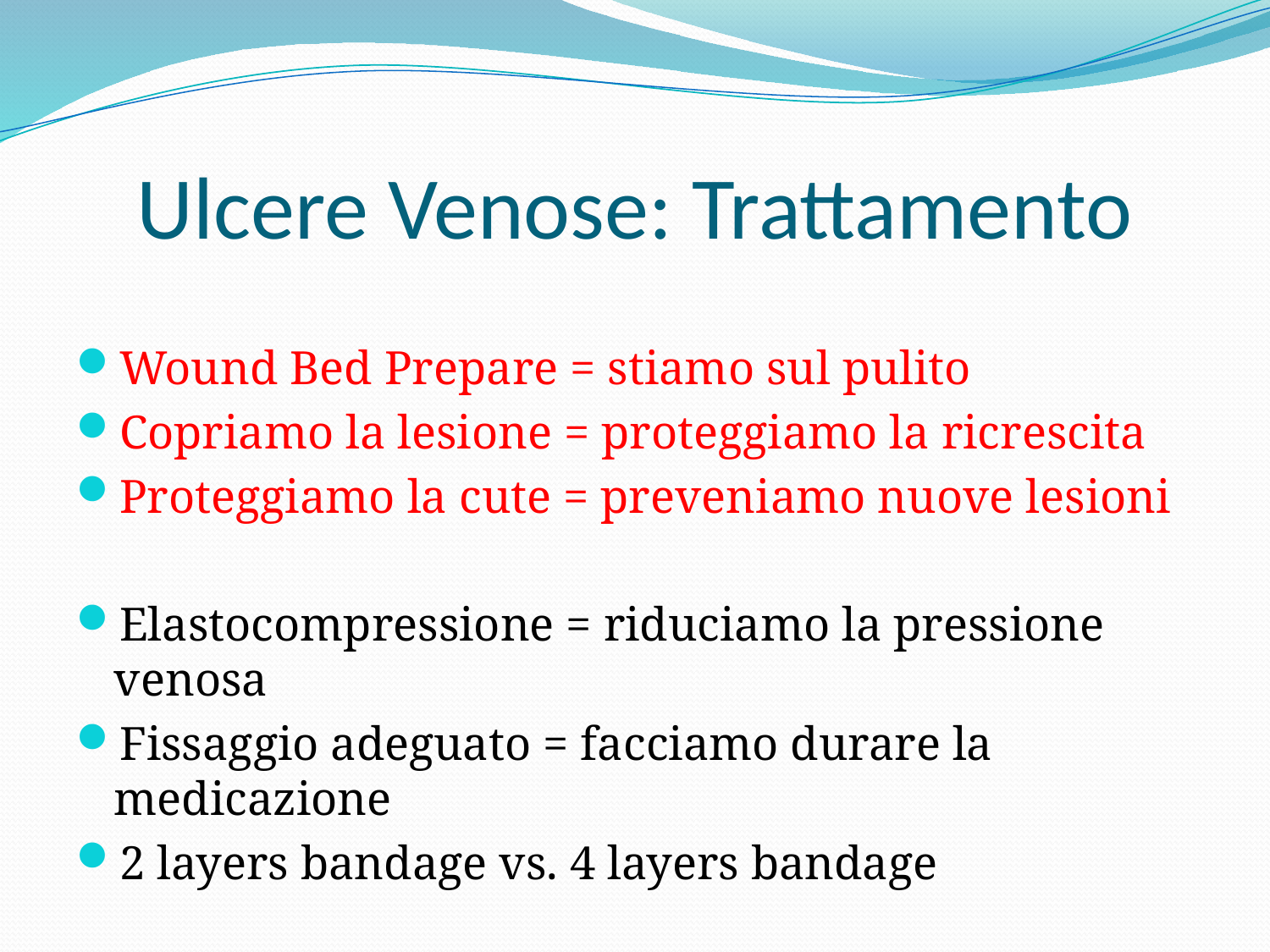

# Ulcere Venose: Trattamento

Wound Bed Prepare = stiamo sul pulito
Copriamo la lesione = proteggiamo la ricrescita
Proteggiamo la cute = preveniamo nuove lesioni

Elastocompressione = riduciamo la pressione venosa
Fissaggio adeguato = facciamo durare la medicazione
2 layers bandage vs. 4 layers bandage